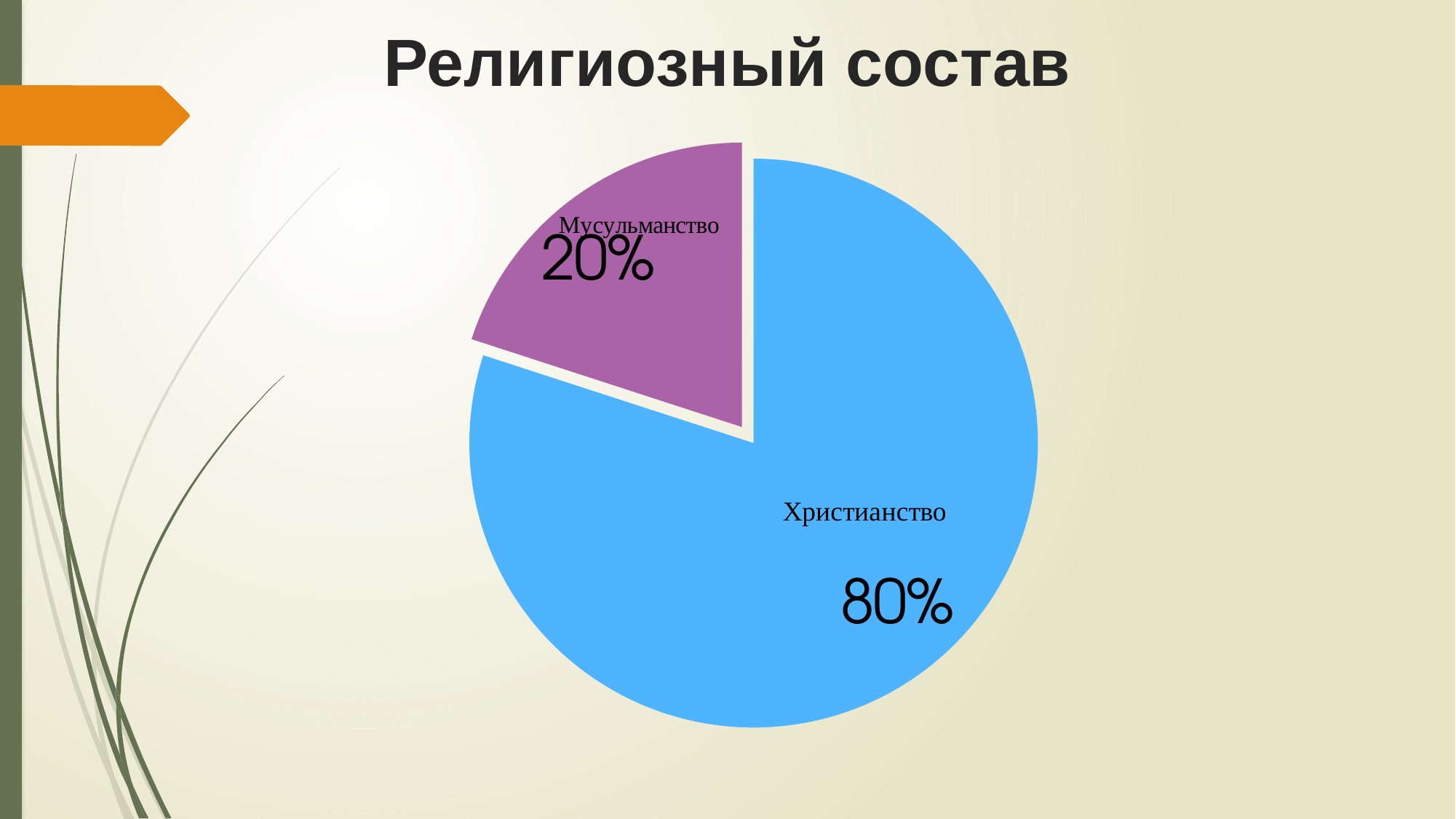

# Религиозный состав

### Chart

| Category |      |
|---|---|
| Христиане | 0.8 |
| Атеисты и агностики  | 0.2 |